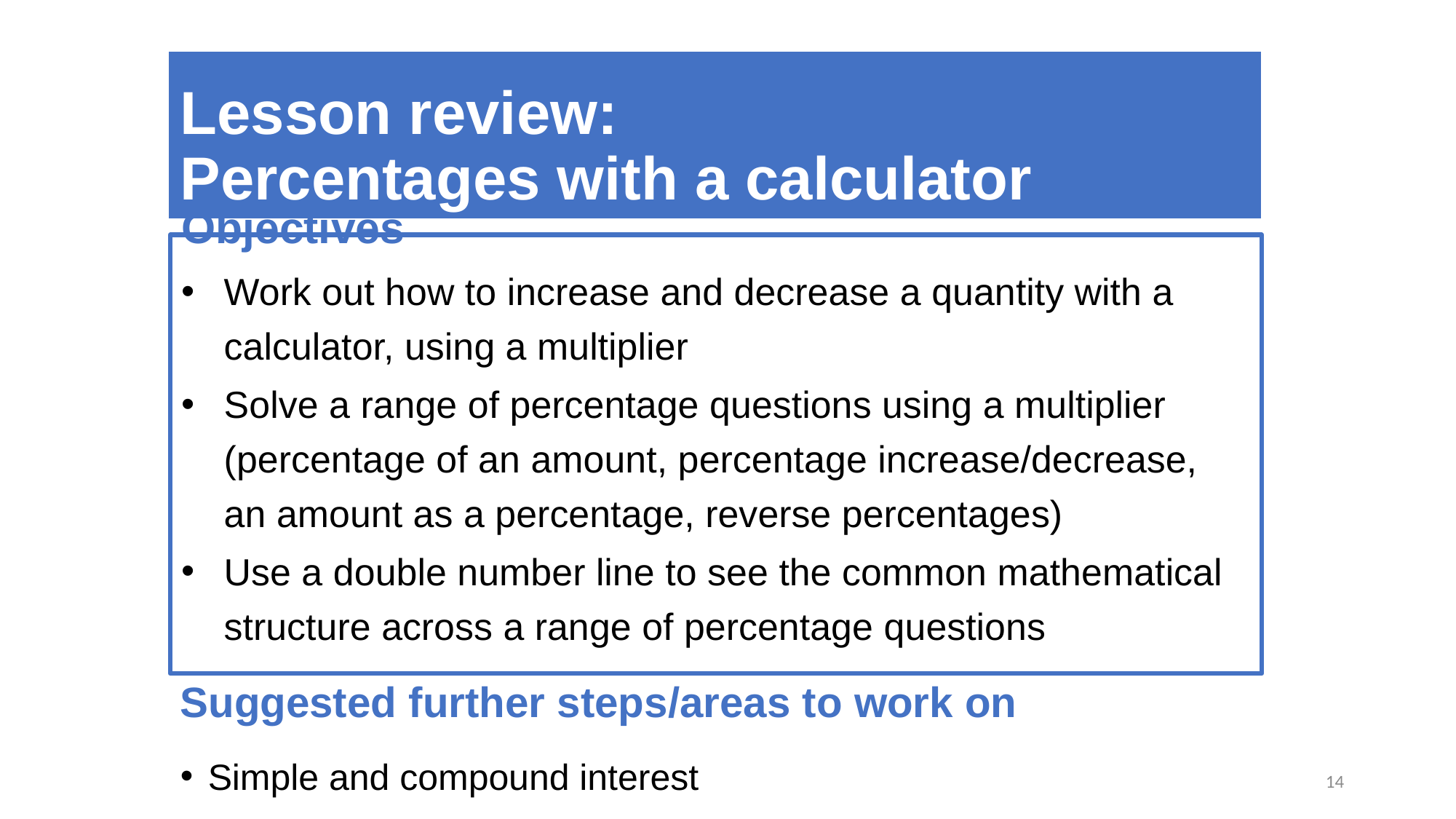

# Lesson review: Percentages with a calculator
Objectives
Work out how to increase and decrease a quantity with a calculator, using a multiplier
Solve a range of percentage questions using a multiplier (percentage of an amount, percentage increase/decrease, an amount as a percentage, reverse percentages)
Use a double number line to see the common mathematical structure across a range of percentage questions

Suggested further steps/areas to work on
Simple and compound interest
14